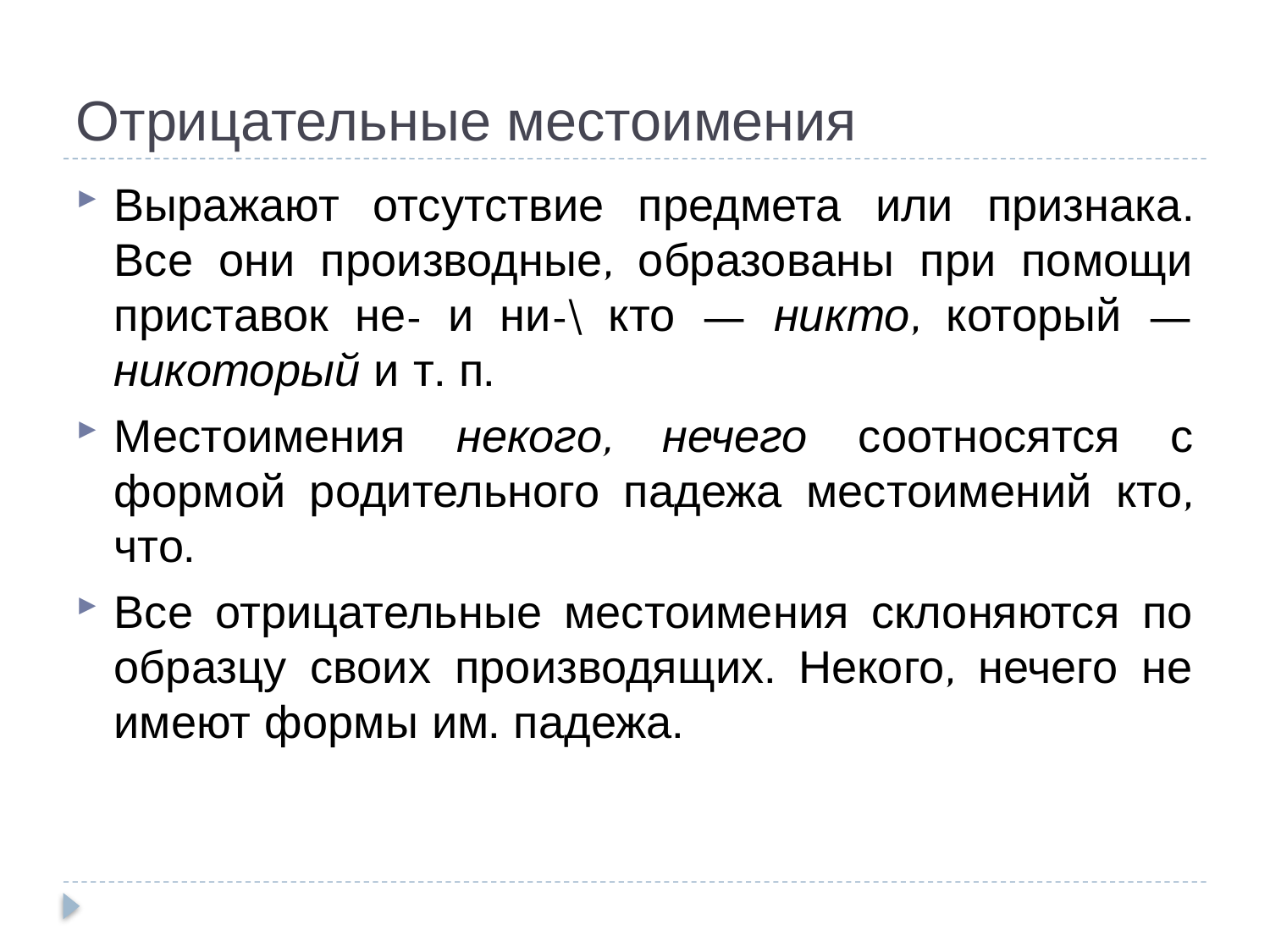

# Отрицательные местоимения
Выражают отсутствие предмета или признака. Все они производные, образованы при помощи приставок не- и ни-\ кто — никто, который — никоторый и т. п.
Местоимения некого, нечего соотносятся с формой родительного падежа местоимений кто, что.
Все отрицательные местоимения склоняются по образцу своих производящих. Некого, нечего не имеют формы им. падежа.